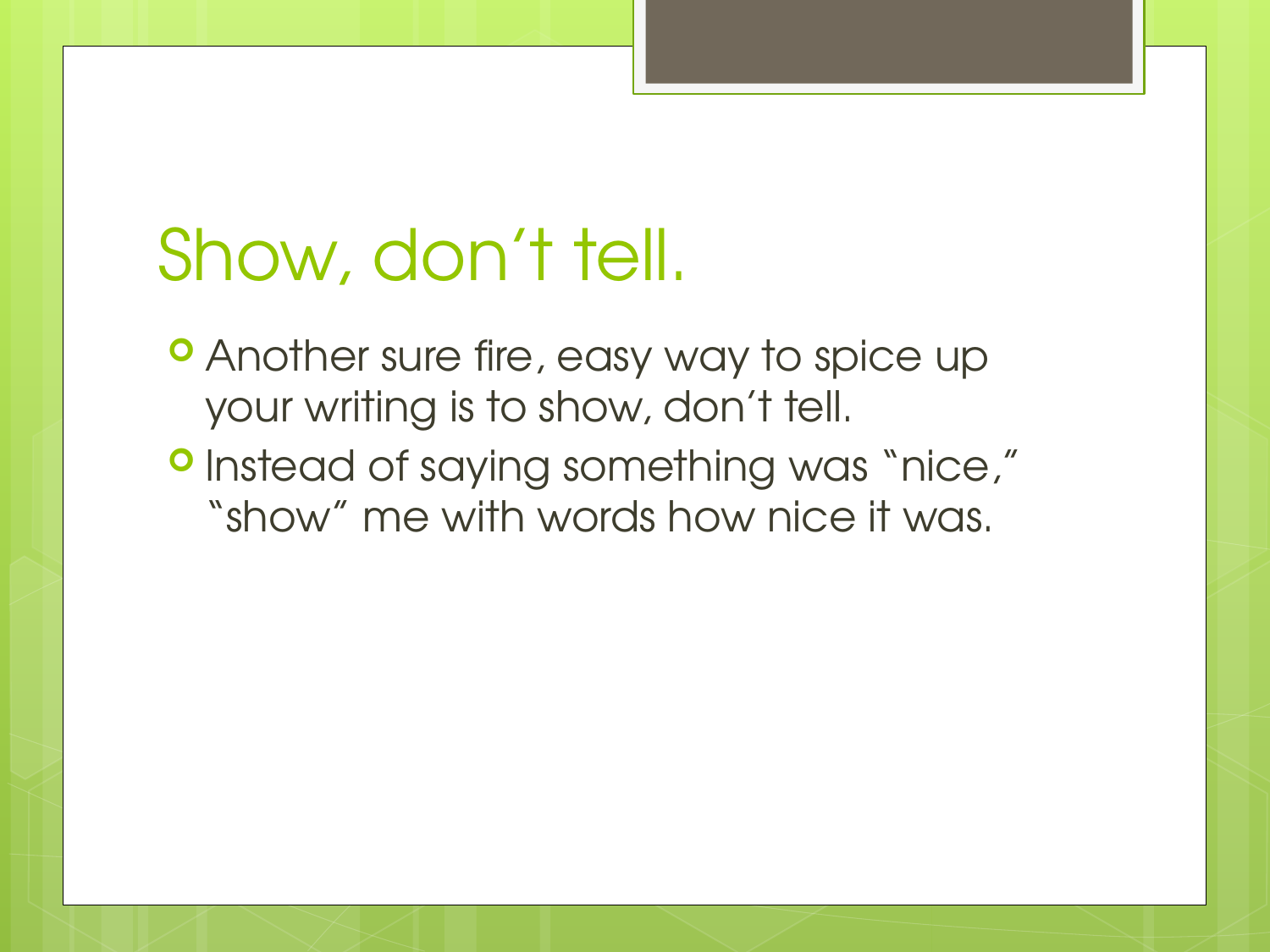

# Show, don’t tell.
Another sure fire, easy way to spice up your writing is to show, don’t tell.
Instead of saying something was “nice,”  “show” me with words how nice it was.